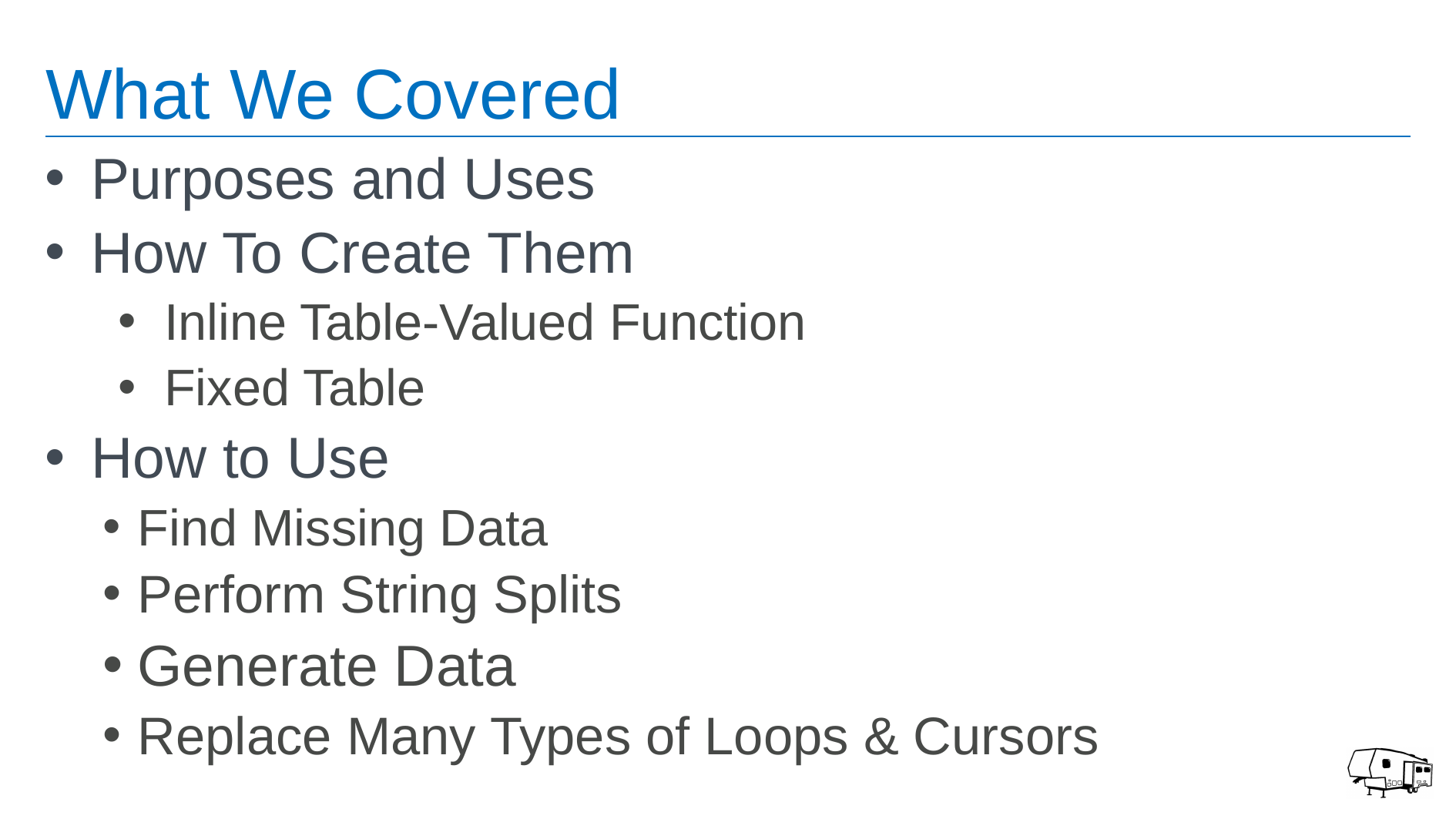

# What We Covered
Purposes and Uses
How To Create Them
Inline Table-Valued Function
Fixed Table
How to Use
Find Missing Data
Perform String Splits
Generate Data
Replace Many Types of Loops & Cursors